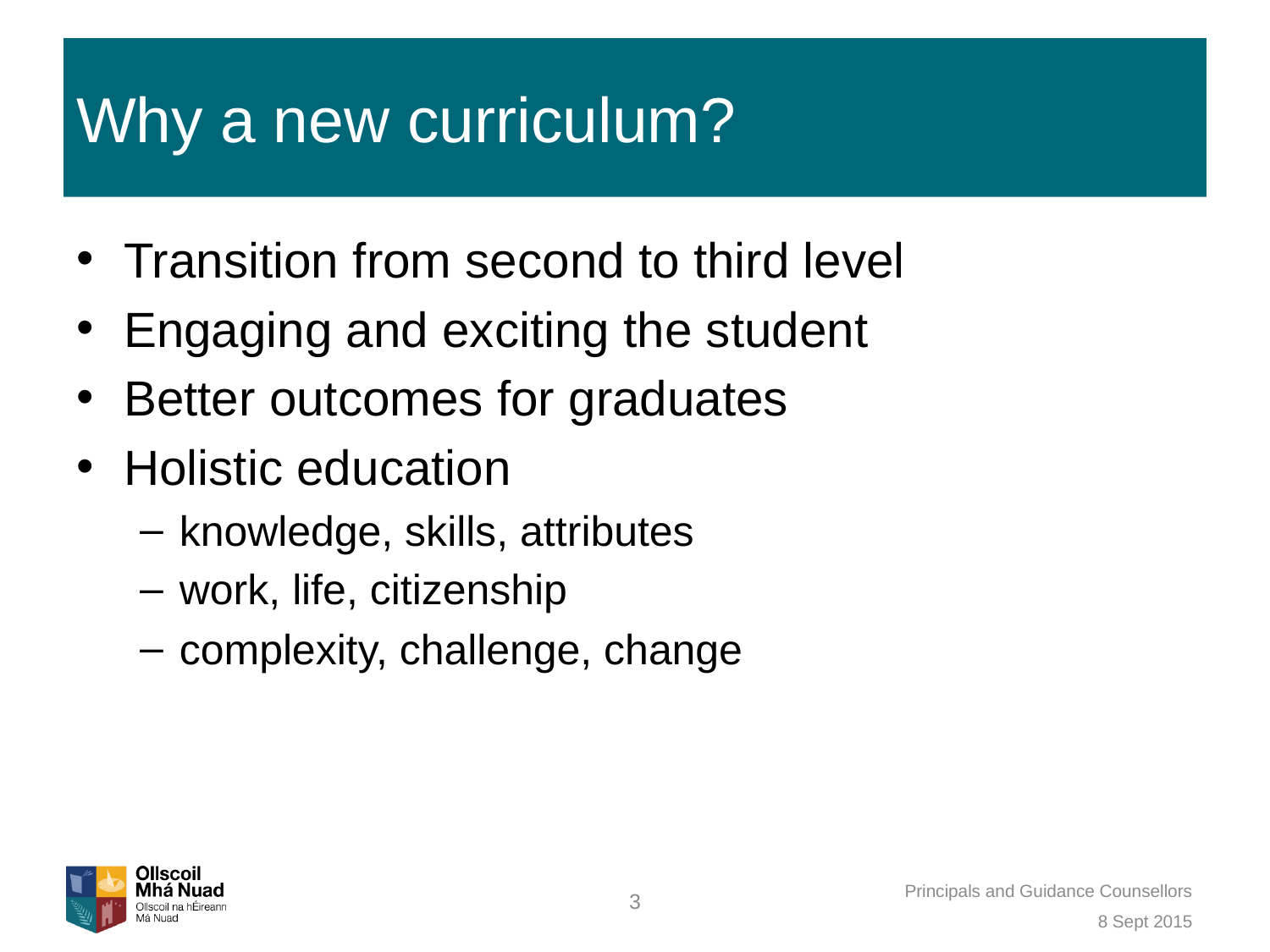

# Why a new curriculum?
Transition from second to third level
Engaging and exciting the student
Better outcomes for graduates
Holistic education
knowledge, skills, attributes
work, life, citizenship
complexity, challenge, change
Principals and Guidance Counsellors
3
8 Sept 2015